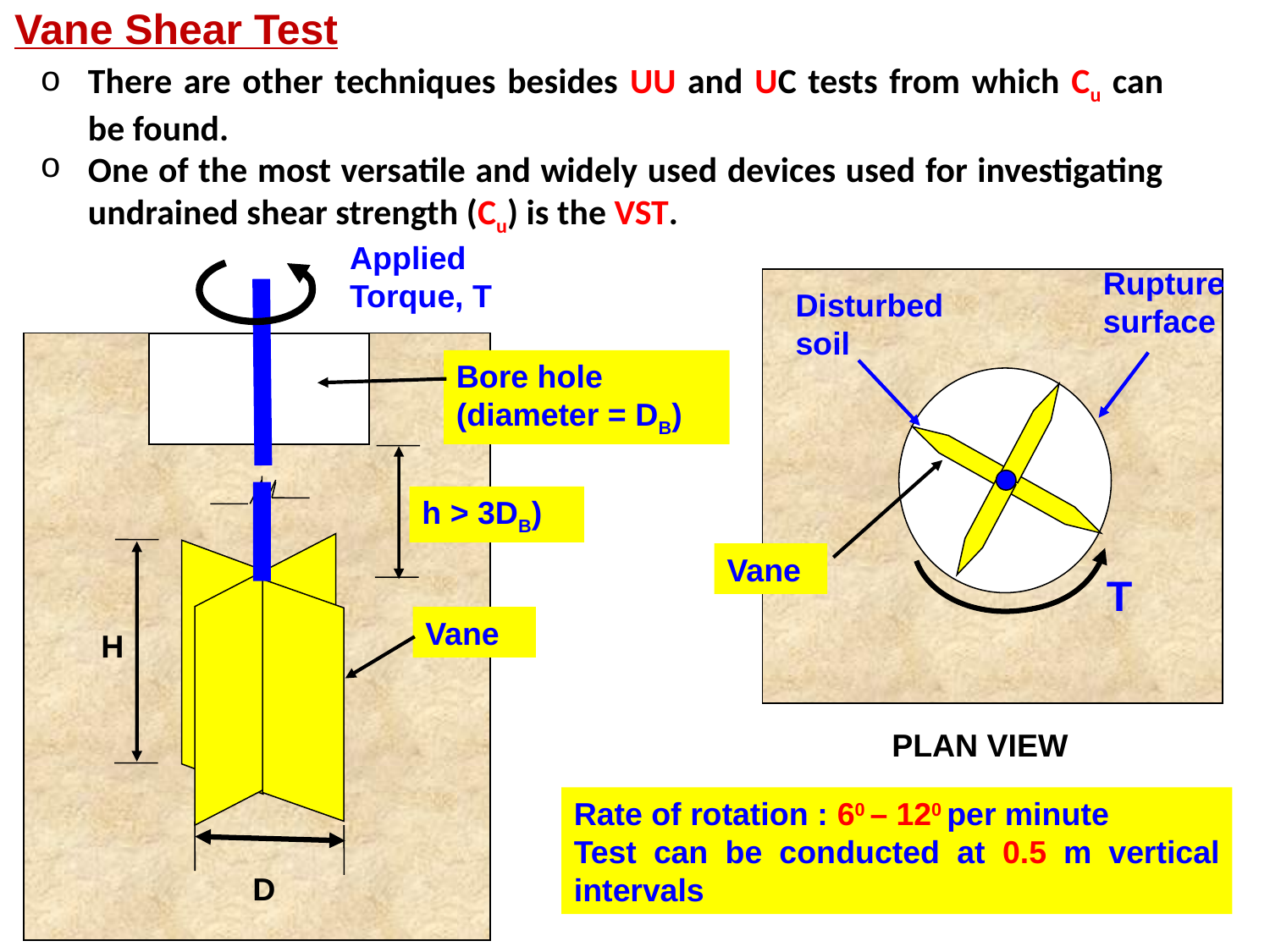

Vane Shear Test
There are other techniques besides UU and UC tests from which Cu can be found.
One of the most versatile and widely used devices used for investigating undrained shear strength (Cu) is the VST.
Applied Torque, T

Rupture surface

PLAN VIEW

Vane

H

D
Disturbed soil

Bore hole (diameter = DB)

h > 3DB)

Vane

T
Rate of rotation : 60 – 120 per minute
Test can be conducted at 0.5 m vertical intervals